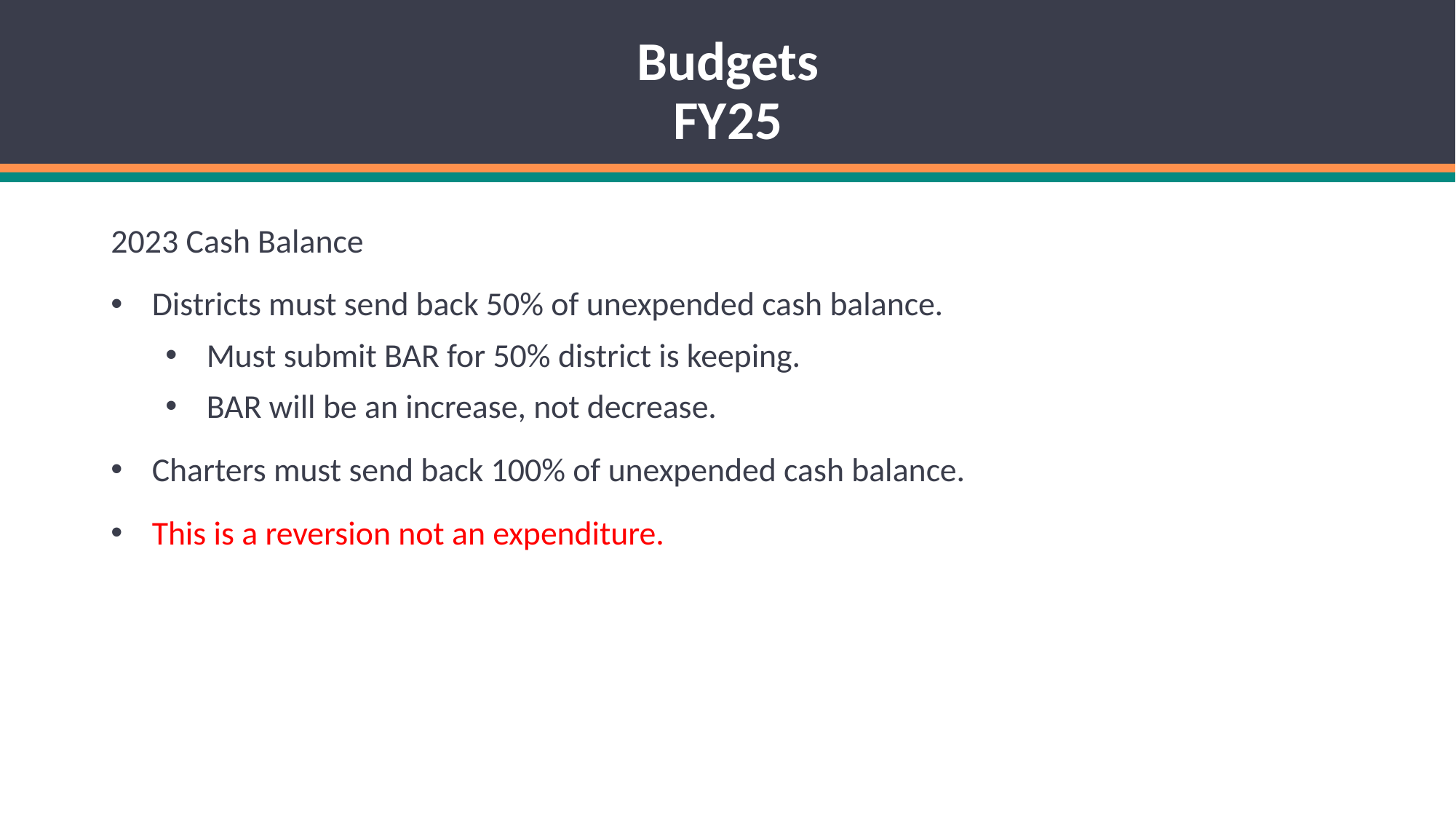

# Budgets FY25
2023 Cash Balance
Districts must send back 50% of unexpended cash balance.
Must submit BAR for 50% district is keeping.
BAR will be an increase, not decrease.
Charters must send back 100% of unexpended cash balance.
This is a reversion not an expenditure.